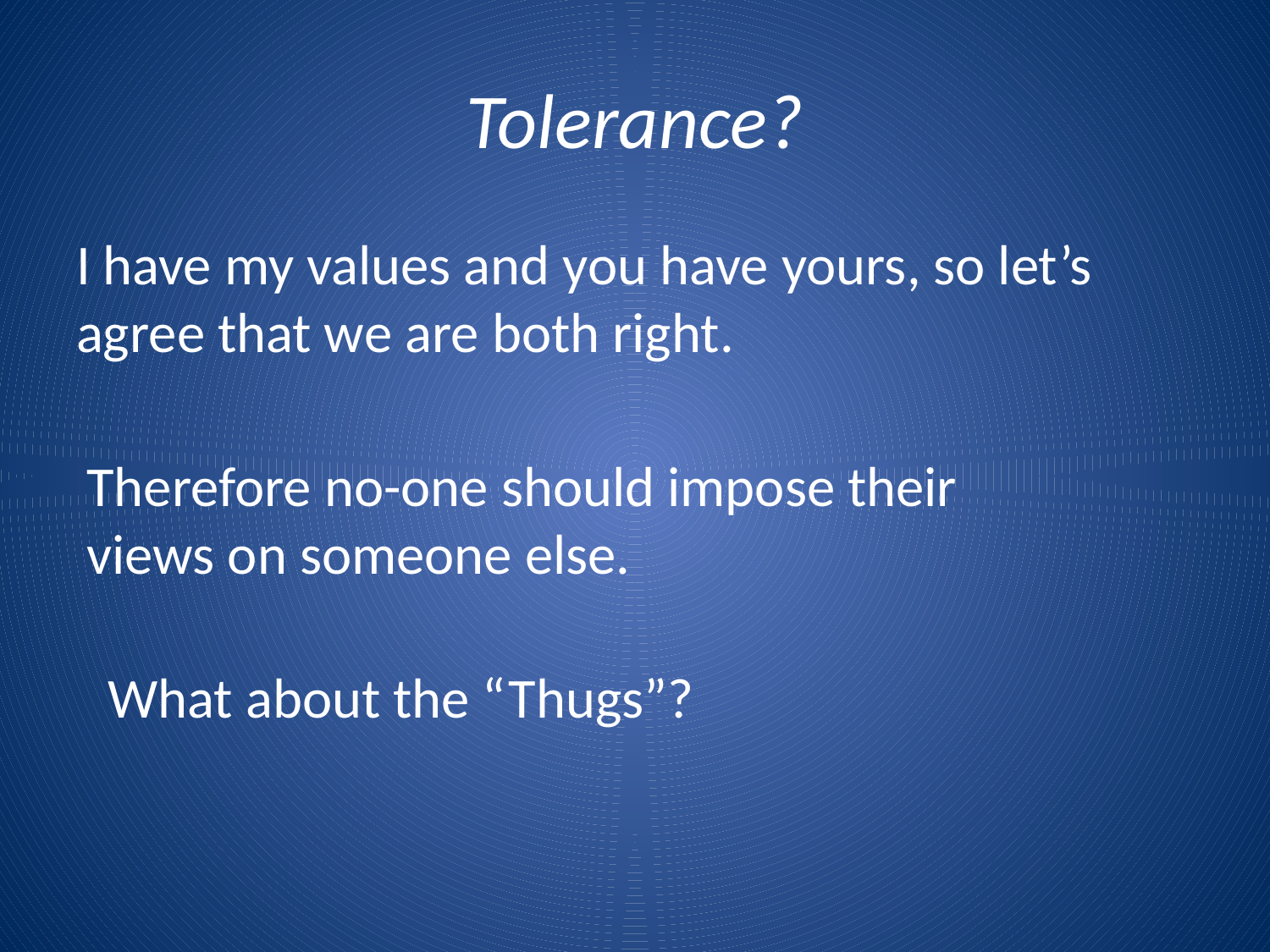

# Tolerance?
I have my values and you have yours, so let’s agree that we are both right.

Therefore no-one should impose their views on someone else.
What about the “Thugs”?